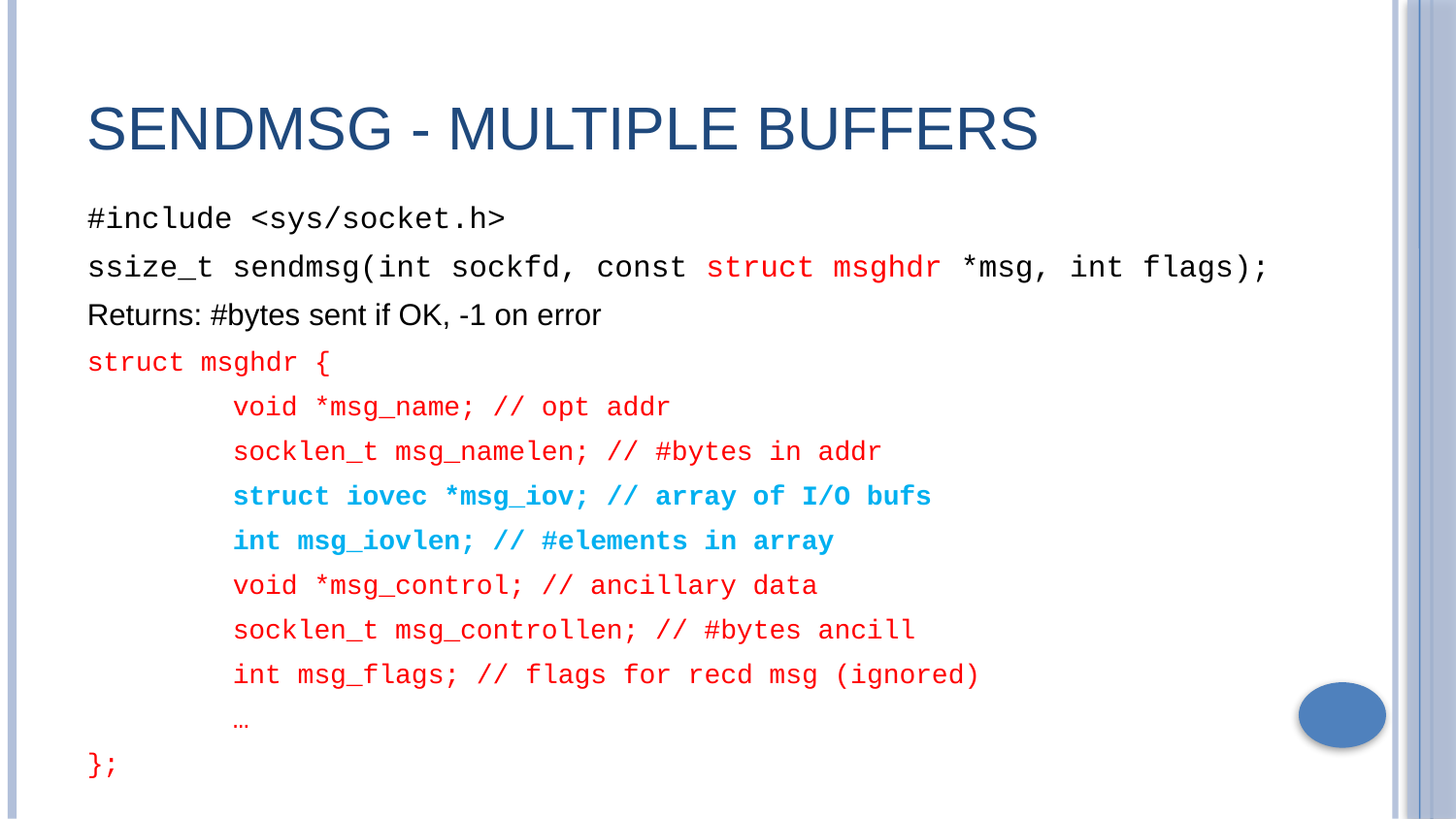

# Sendmsg - Μultiple Βuffers
#include <sys/socket.h>
ssize_t sendmsg(int sockfd, const struct msghdr *msg, int flags);
Returns: #bytes sent if OK, -1 on error
struct msghdr {
	void *msg_name; // opt addr
	socklen_t msg_namelen; // #bytes in addr
	struct iovec *msg_iov; // array of I/O bufs
	int msg_iovlen; // #elements in array
	void *msg_control; // ancillary data
	socklen_t msg_controllen; // #bytes ancill
	int msg_flags; // flags for recd msg (ignored)
	…
};